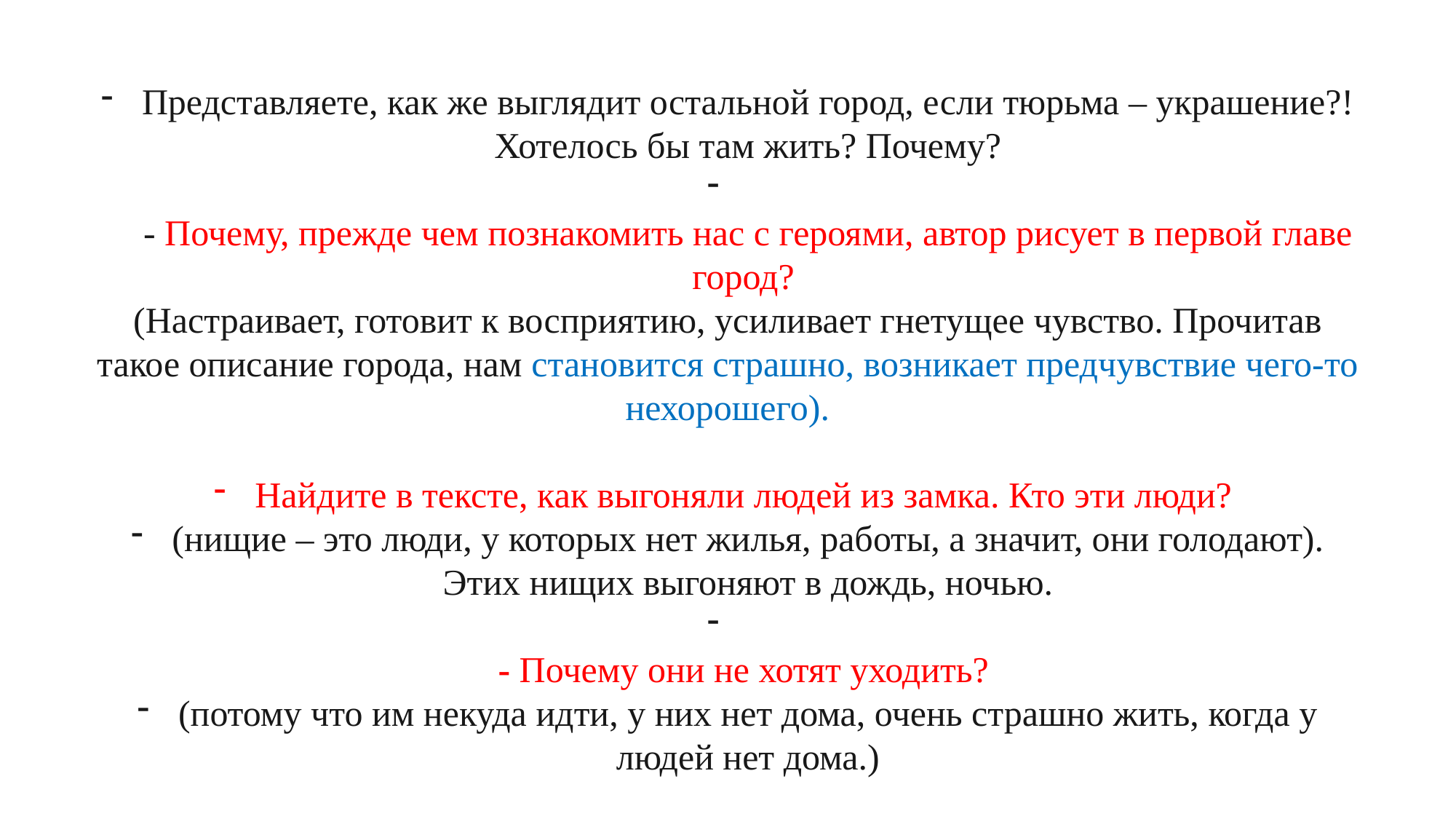

Представляете, как же выглядит остальной город, если тюрьма – украшение?! Хотелось бы там жить? Почему?
- Почему, прежде чем познакомить нас с героями, автор рисует в первой главе город?
(Настраивает, готовит к восприятию, усиливает гнетущее чувство. Прочитав такое описание города, нам становится страшно, возникает предчувствие чего-то нехорошего).

Найдите в тексте, как выгоняли людей из замка. Кто эти люди?
(нищие – это люди, у которых нет жилья, работы, а значит, они голодают). Этих нищих выгоняют в дождь, ночью.
- Почему они не хотят уходить?
(потому что им некуда идти, у них нет дома, очень страшно жить, когда у людей нет дома.)